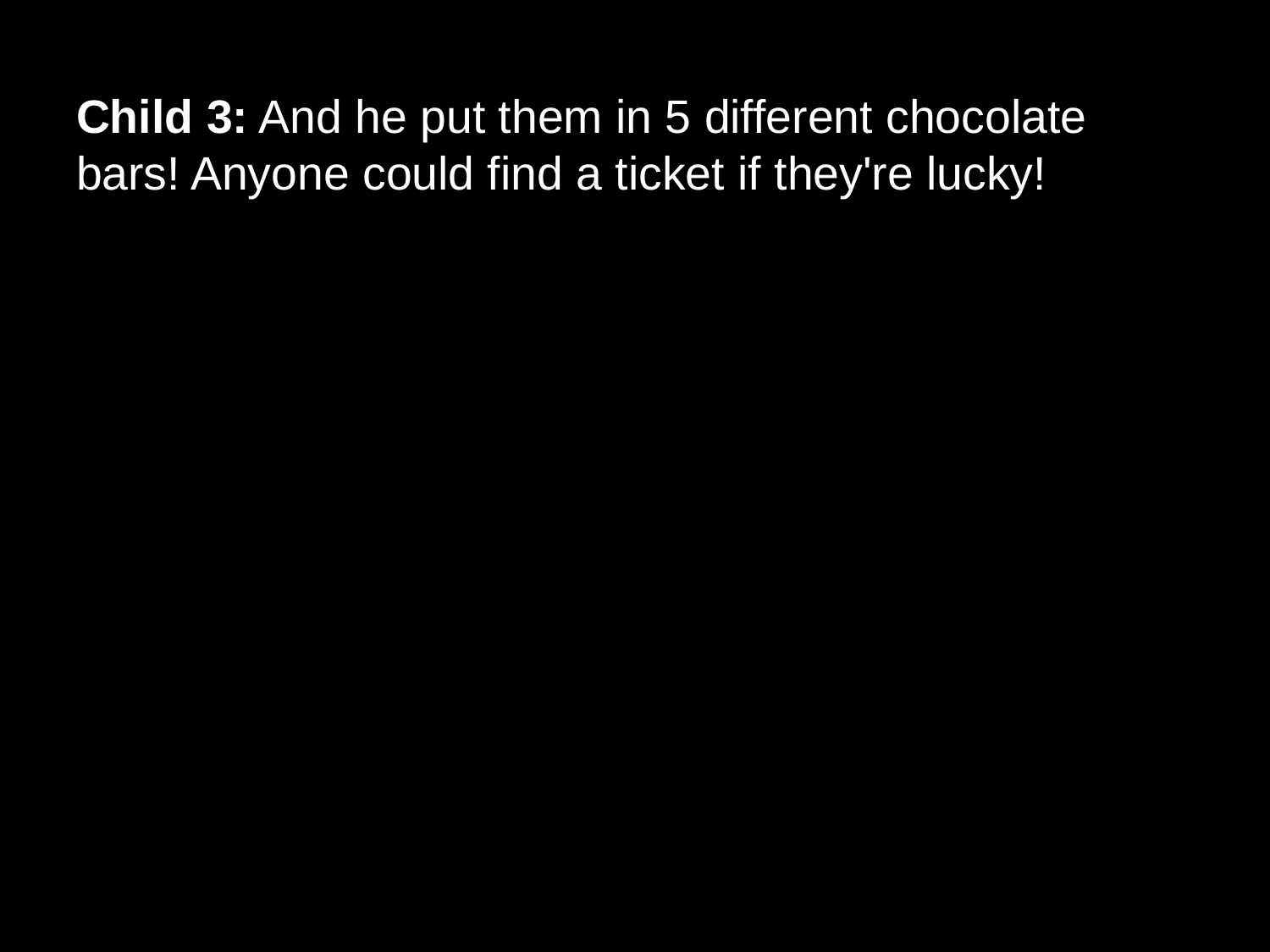

# Child 3: And he put them in 5 different chocolate bars! Anyone could find a ticket if they're lucky!